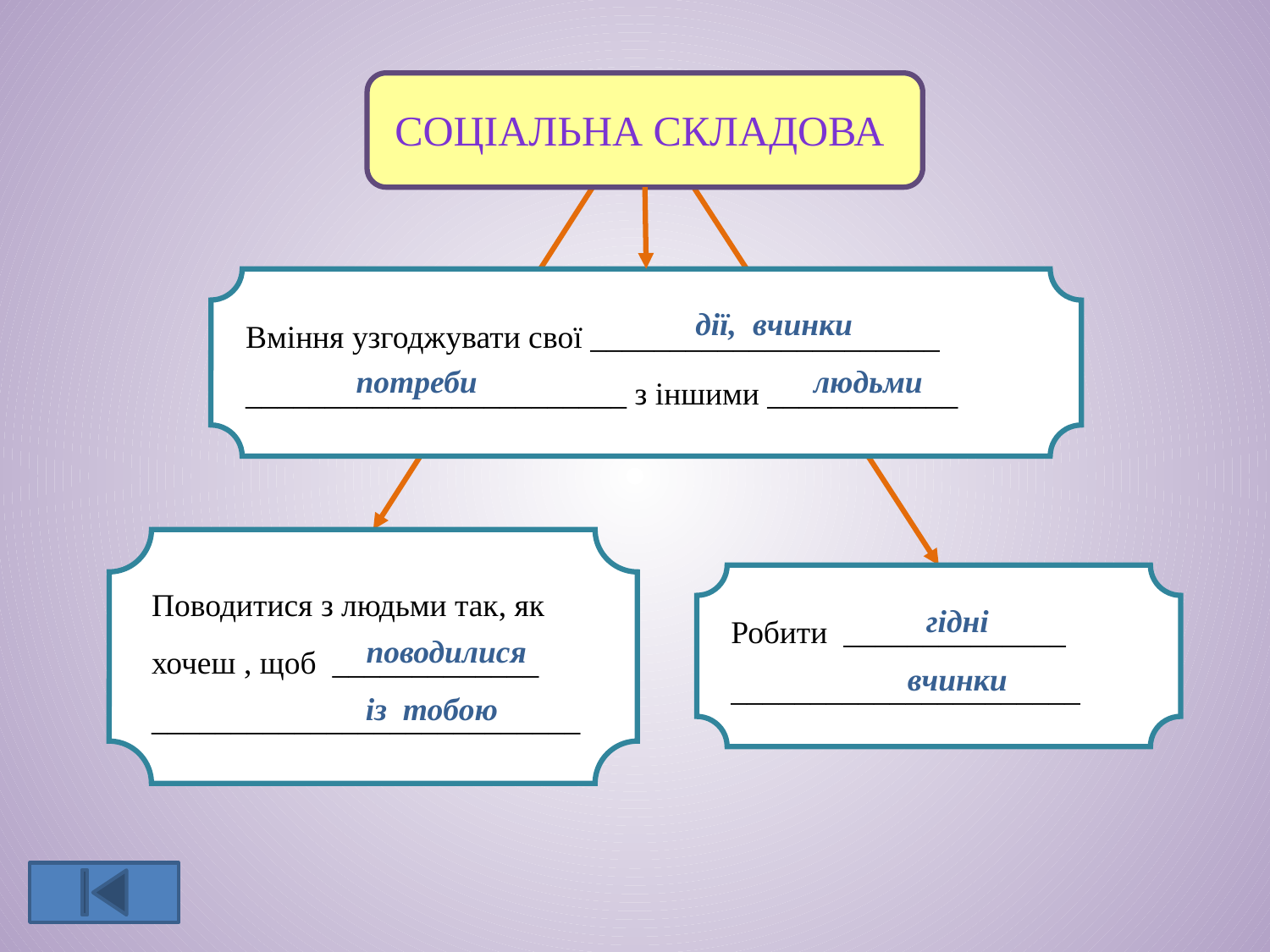

Соціальна складова
Вміння узгоджувати свої ______________________
________________________ з іншими ____________
дії,  вчинки
потреби
людьми
Поводитися з людьми так, як хочеш , щоб  _____________
___________________________

Робити  ______________
______________________

гідні
поводилися
вчинки
із  тобою